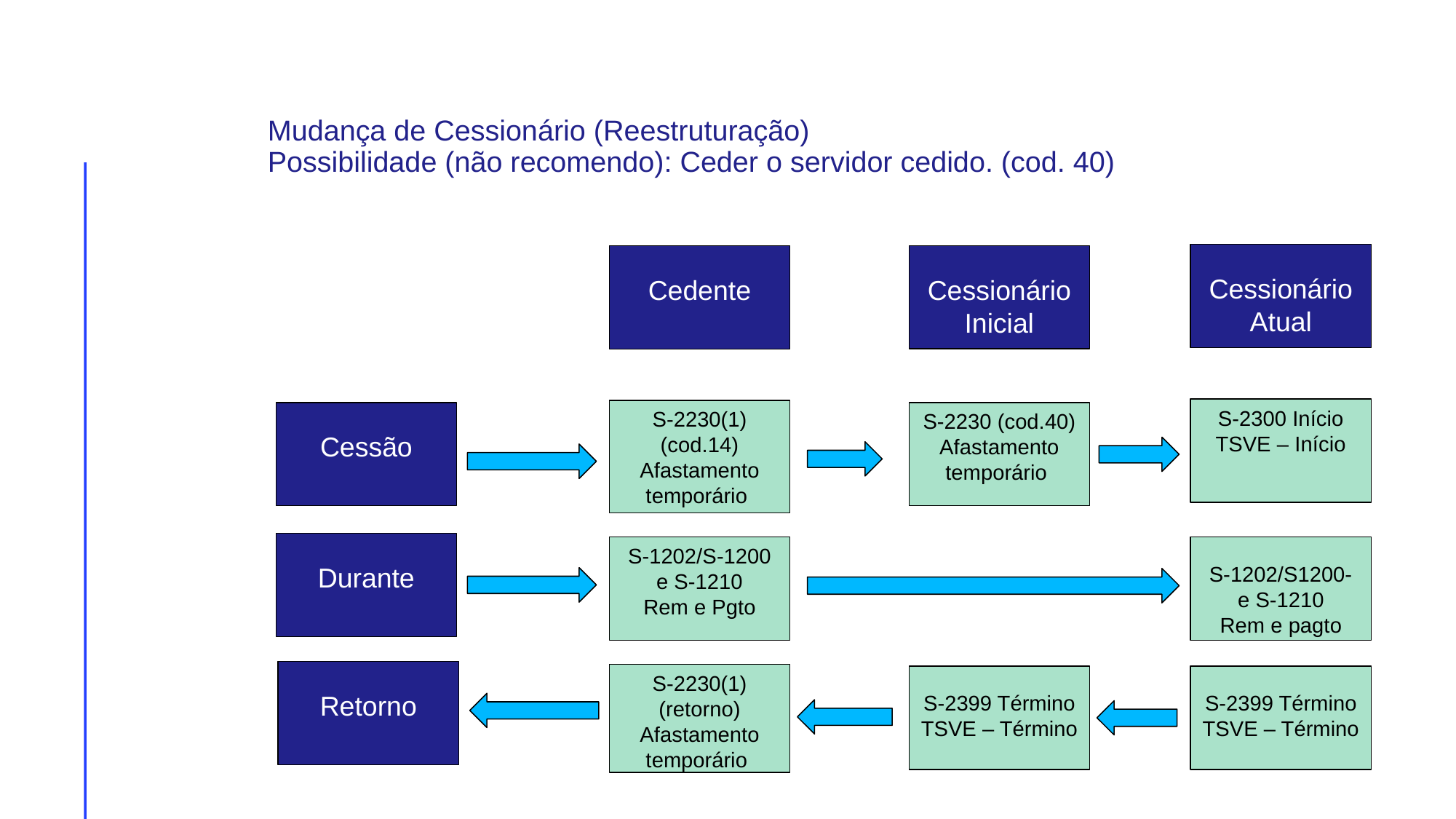

Mudança de Cessionário (Reestruturação)
Possibilidade (não recomendo): Ceder o servidor cedido. (cod. 40)

Cessionário
Atual

Cedente

Cessionário
Inicial
S-2300 Início
TSVE – Início
S-2230(1) (cod.14)
Afastamento temporário
S-2230 (cod.40)
Afastamento temporário

Cessão

Durante
S-1202/S-1200 e S-1210
Rem e Pgto

S-1202/S1200- e S-1210
Rem e pagto

Retorno
S-2230(1) (retorno)
Afastamento temporário

S-2399 Término
TSVE – Término

S-2399 Término
TSVE – Término